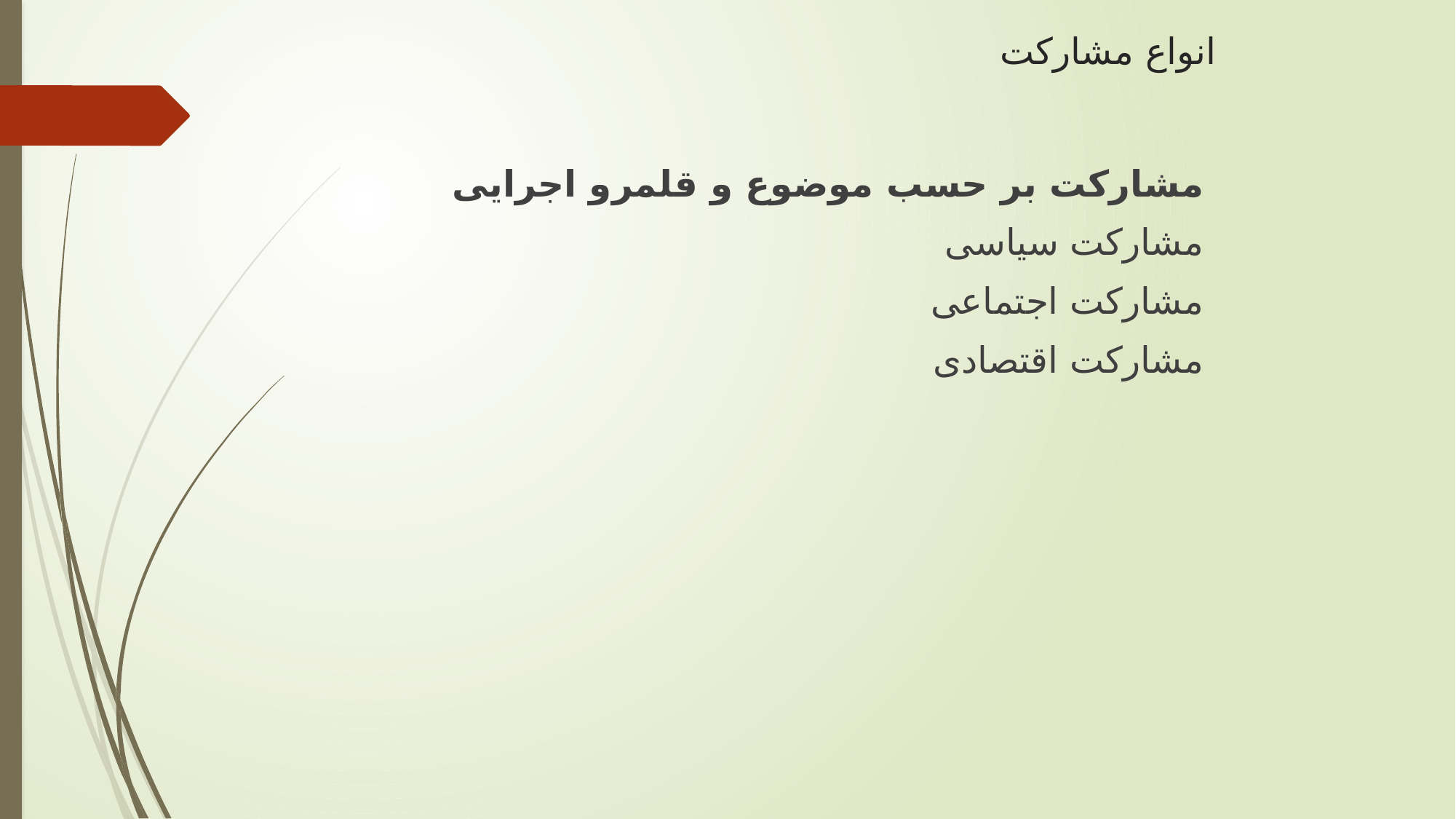

# انواع مشارکت
مشارکت بر حسب موضوع و قلمرو اجرایی
مشارکت سیاسی
مشارکت اجتماعی
مشارکت اقتصادی